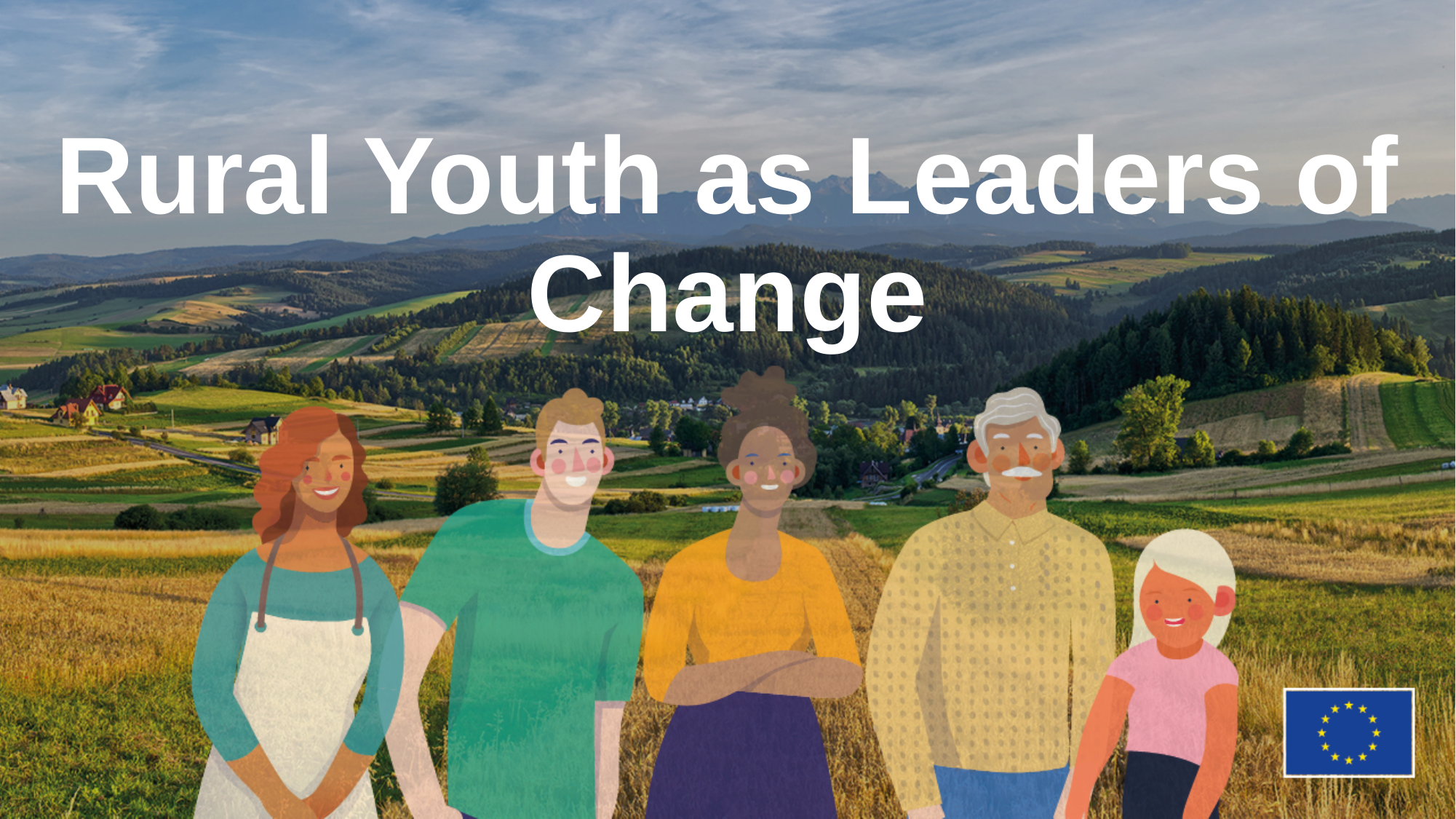

# Rural Youth as Leaders of Change